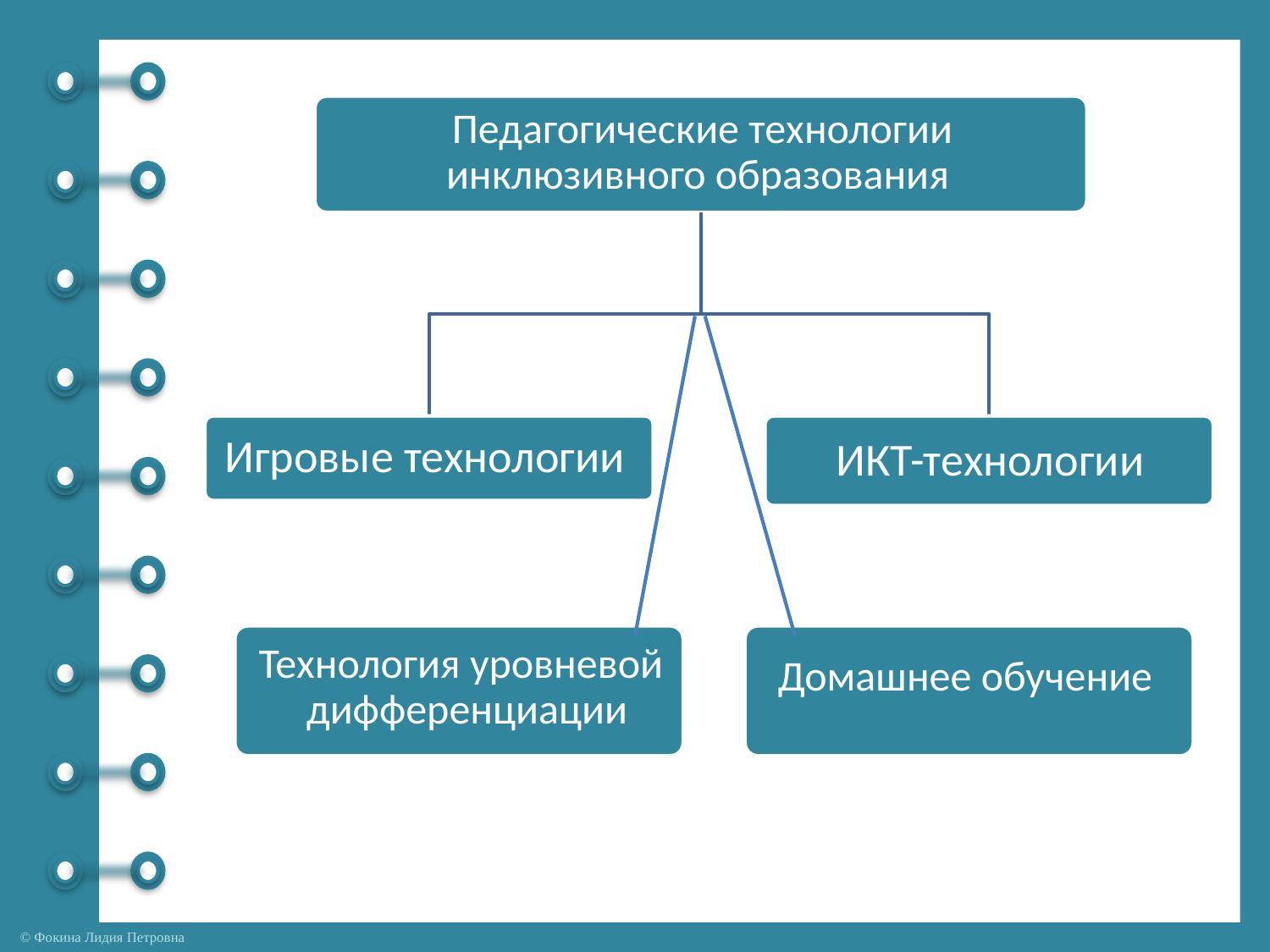

Педагогические технологии инклюзивного образования

Игровые технологии
ИКТ-технологии

Технология уровневой дифференциации

  Домашнее обучение